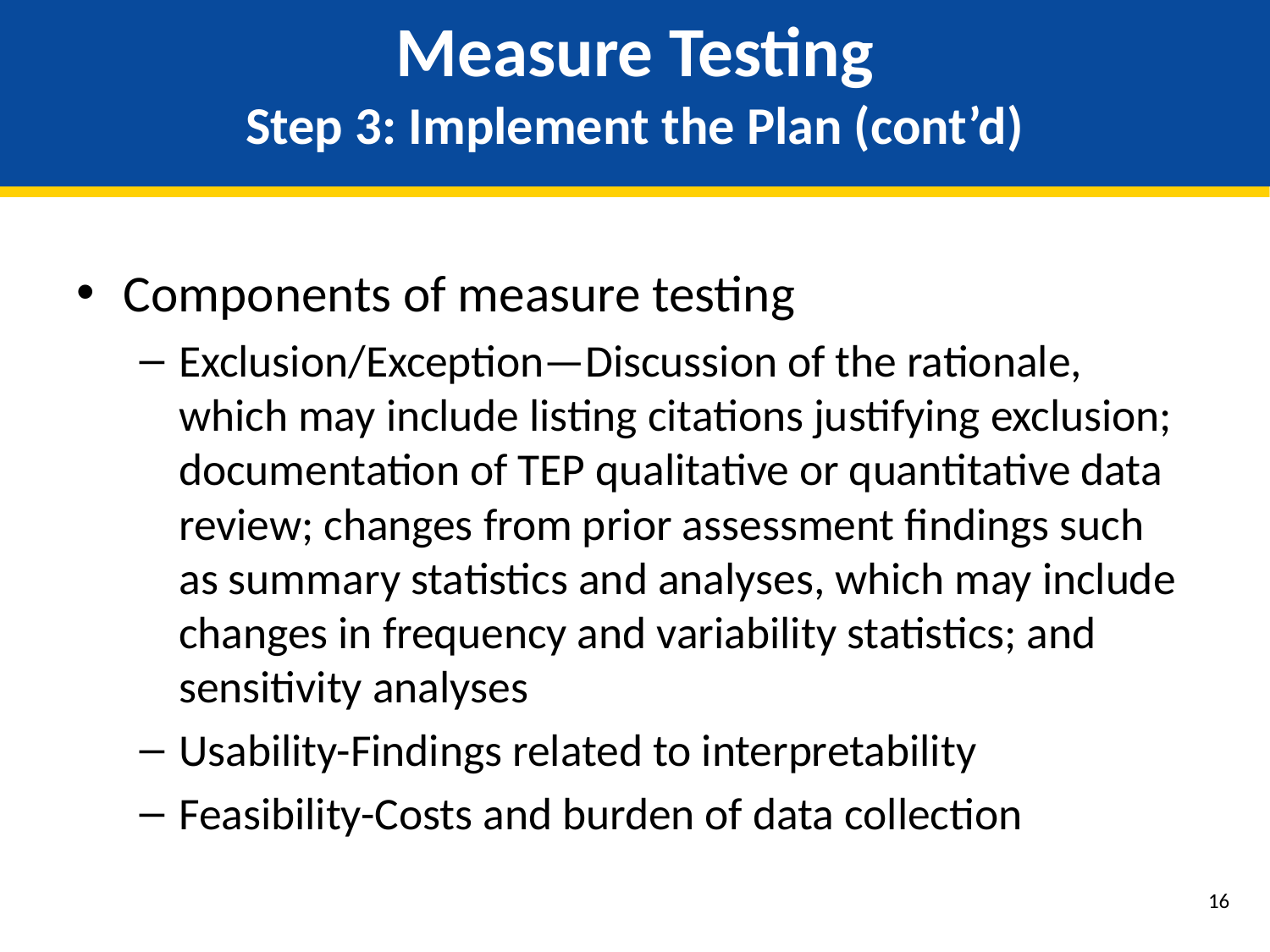

# Measure Testing Step 3: Implement the Plan (cont’d)
Components of measure testing
Exclusion/Exception—Discussion of the rationale, which may include listing citations justifying exclusion; documentation of TEP qualitative or quantitative data review; changes from prior assessment findings such as summary statistics and analyses, which may include changes in frequency and variability statistics; and sensitivity analyses
Usability-Findings related to interpretability
Feasibility-Costs and burden of data collection